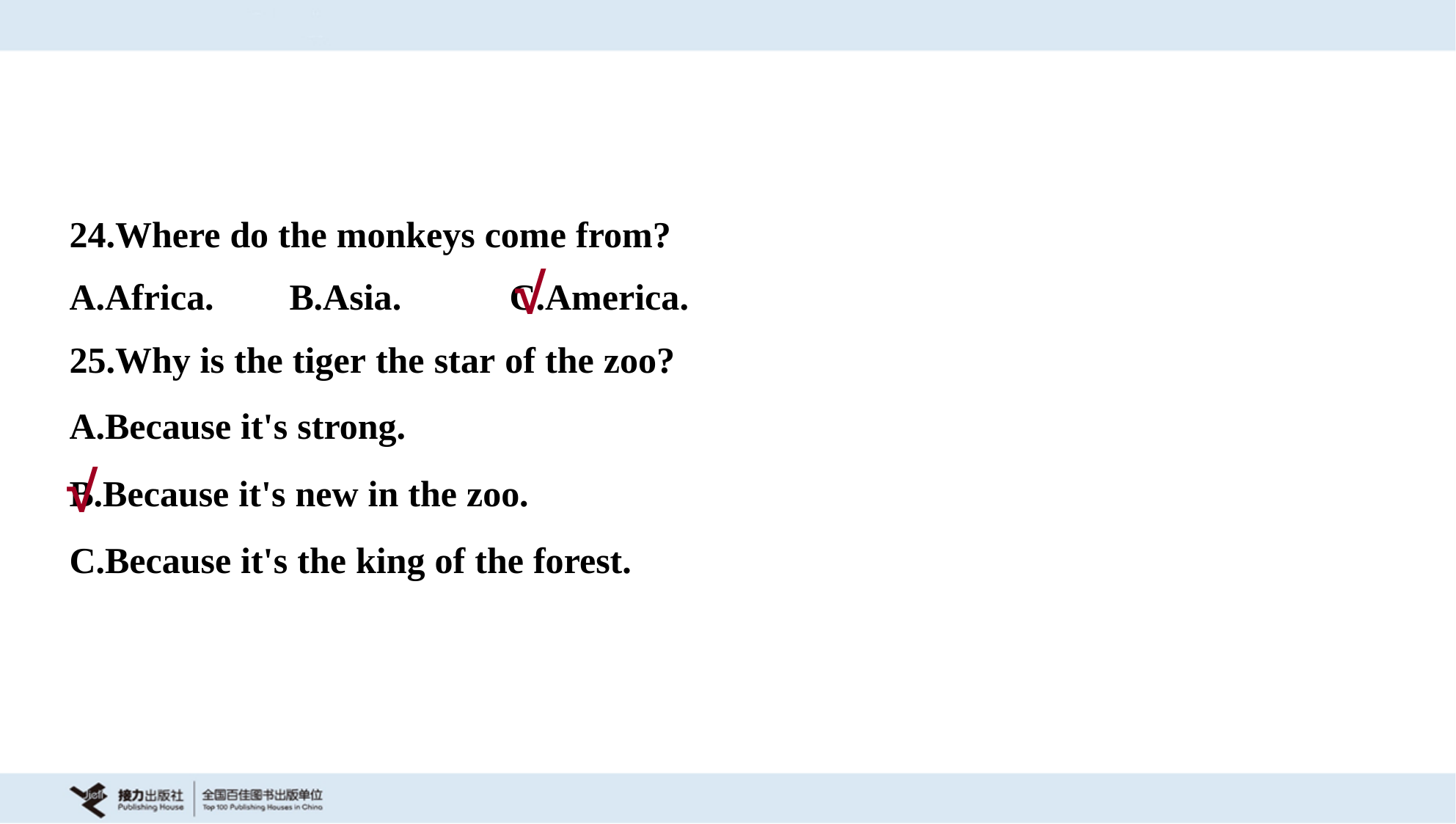

24.Where do the monkeys come from?
A.Africa.	B.Asia.	C.America.
√
25.Why is the tiger the star of the zoo?
A.Because it's strong.
B.Because it's new in the zoo.
C.Because it's the king of the forest.
√